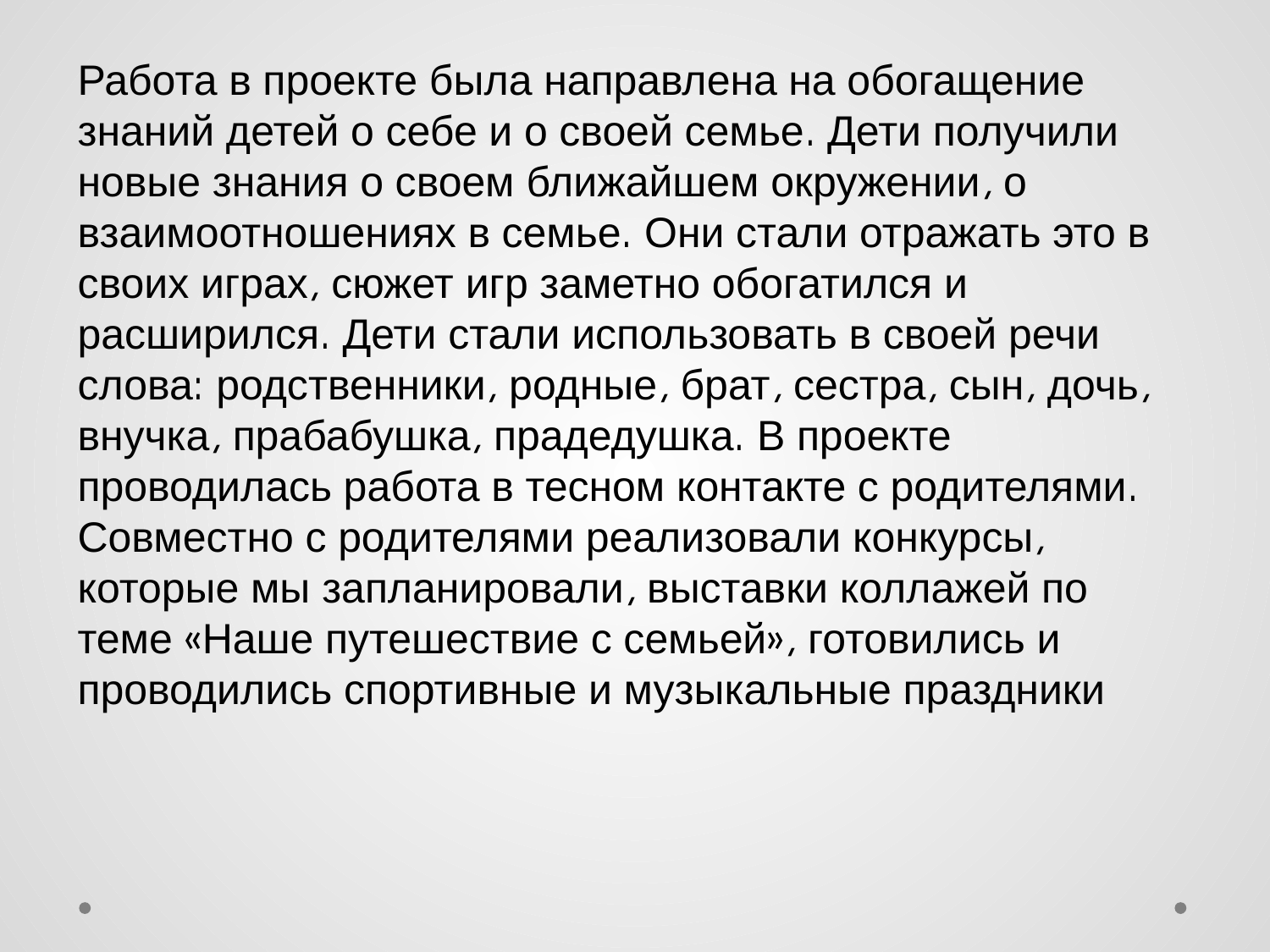

Работа в проекте была направлена на обогащение знаний детей о себе и о своей семье. Дети получили новые знания о своем ближайшем окружении, о взаимоотношениях в семье. Они стали отражать это в своих играх, сюжет игр заметно обогатился и расширился. Дети стали использовать в своей речи слова: родственники, родные, брат, сестра, сын, дочь, внучка, прабабушка, прадедушка. В проекте проводилась работа в тесном контакте с родителями. Совместно с родителями реализовали конкурсы, которые мы запланировали, выставки коллажей по теме «Наше путешествие с семьей», готовились и проводились спортивные и музыкальные праздники